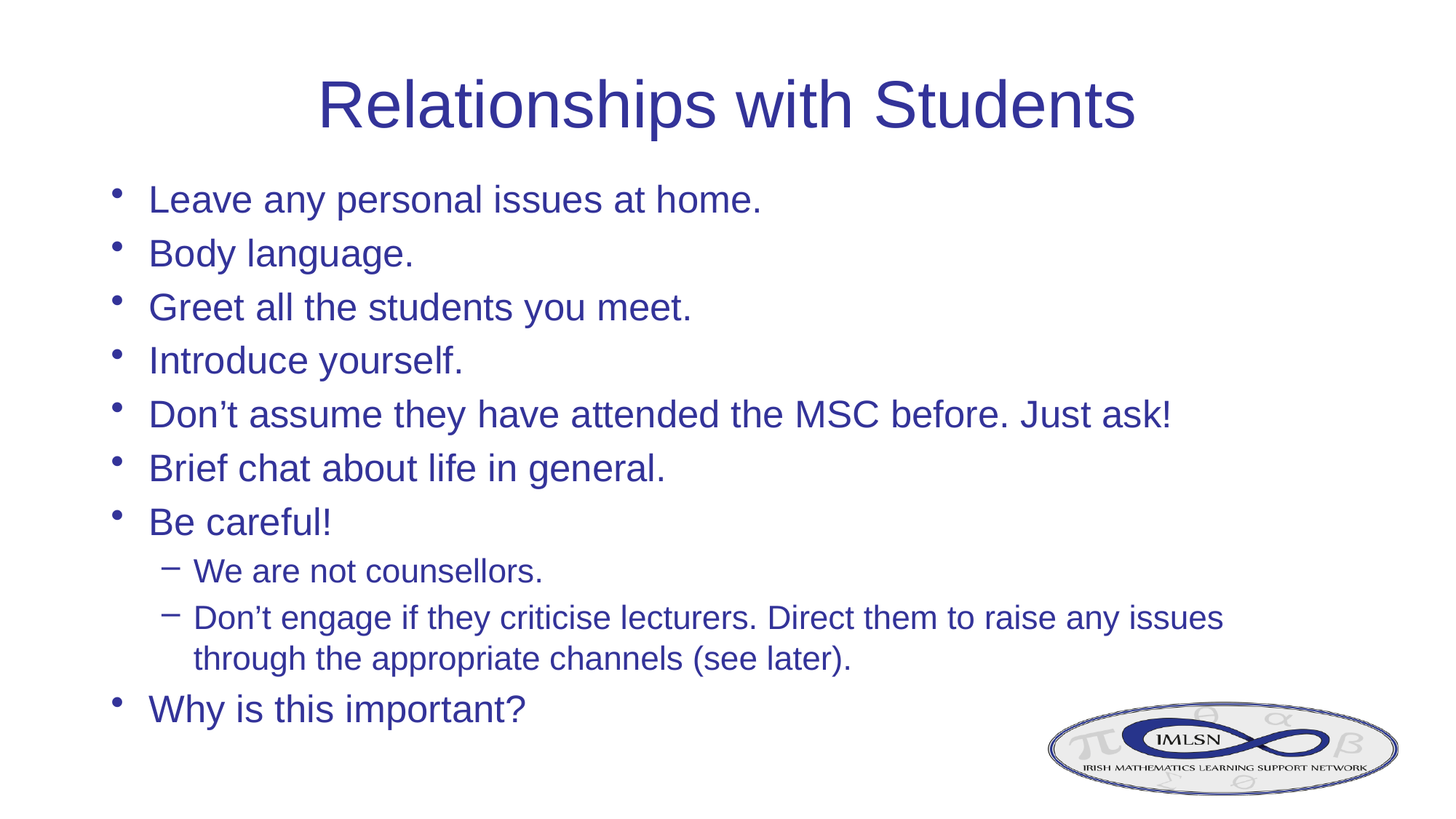

# Relationships with Students
Leave any personal issues at home.
Body language.
Greet all the students you meet.
Introduce yourself.
Don’t assume they have attended the MSC before. Just ask!
Brief chat about life in general.
Be careful!
We are not counsellors.
Don’t engage if they criticise lecturers. Direct them to raise any issues through the appropriate channels (see later).
Why is this important?